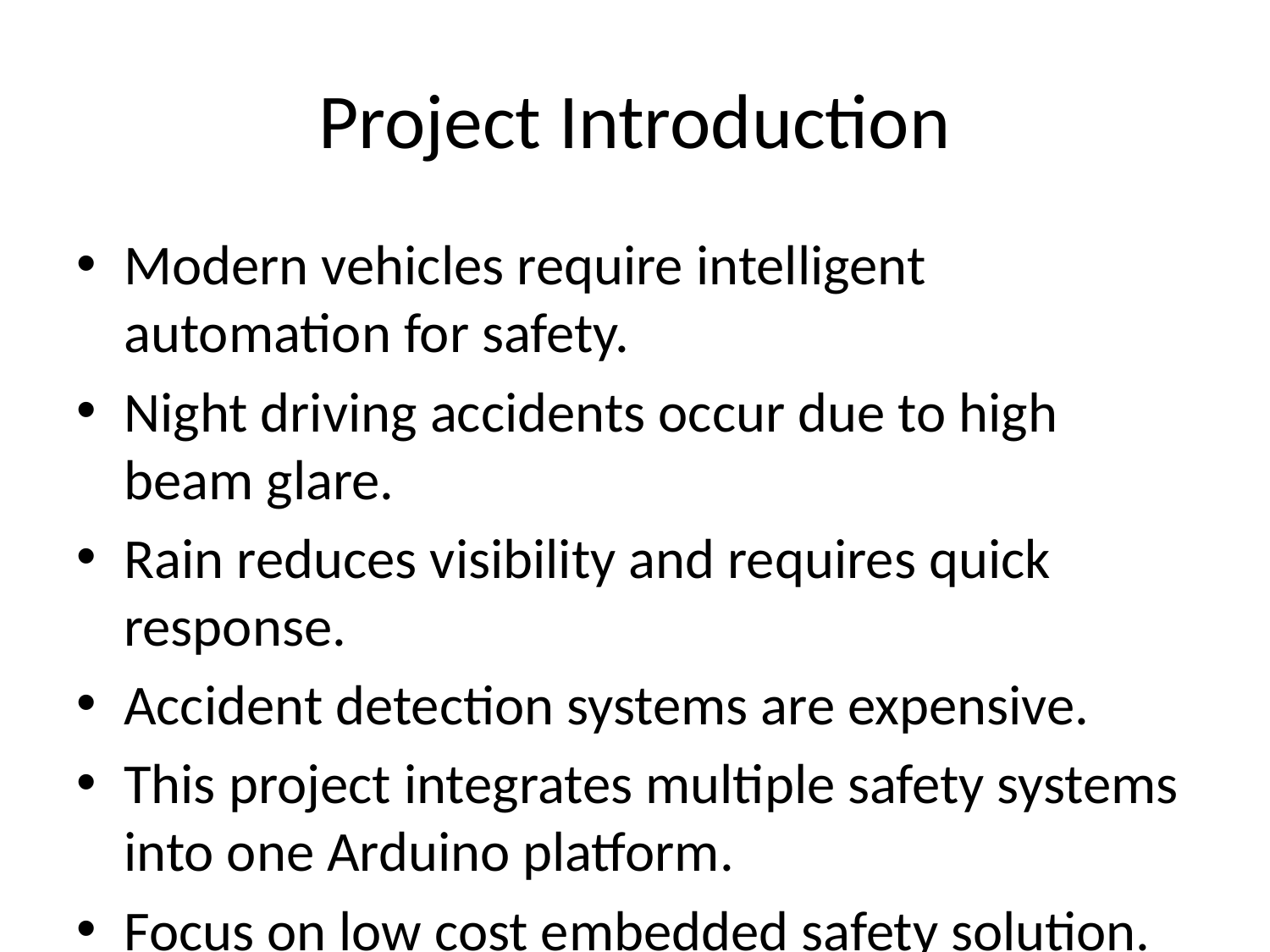

# Project Introduction
Modern vehicles require intelligent automation for safety.
Night driving accidents occur due to high beam glare.
Rain reduces visibility and requires quick response.
Accident detection systems are expensive.
This project integrates multiple safety systems into one Arduino platform.
Focus on low cost embedded safety solution.
Educational and industrial relevance.